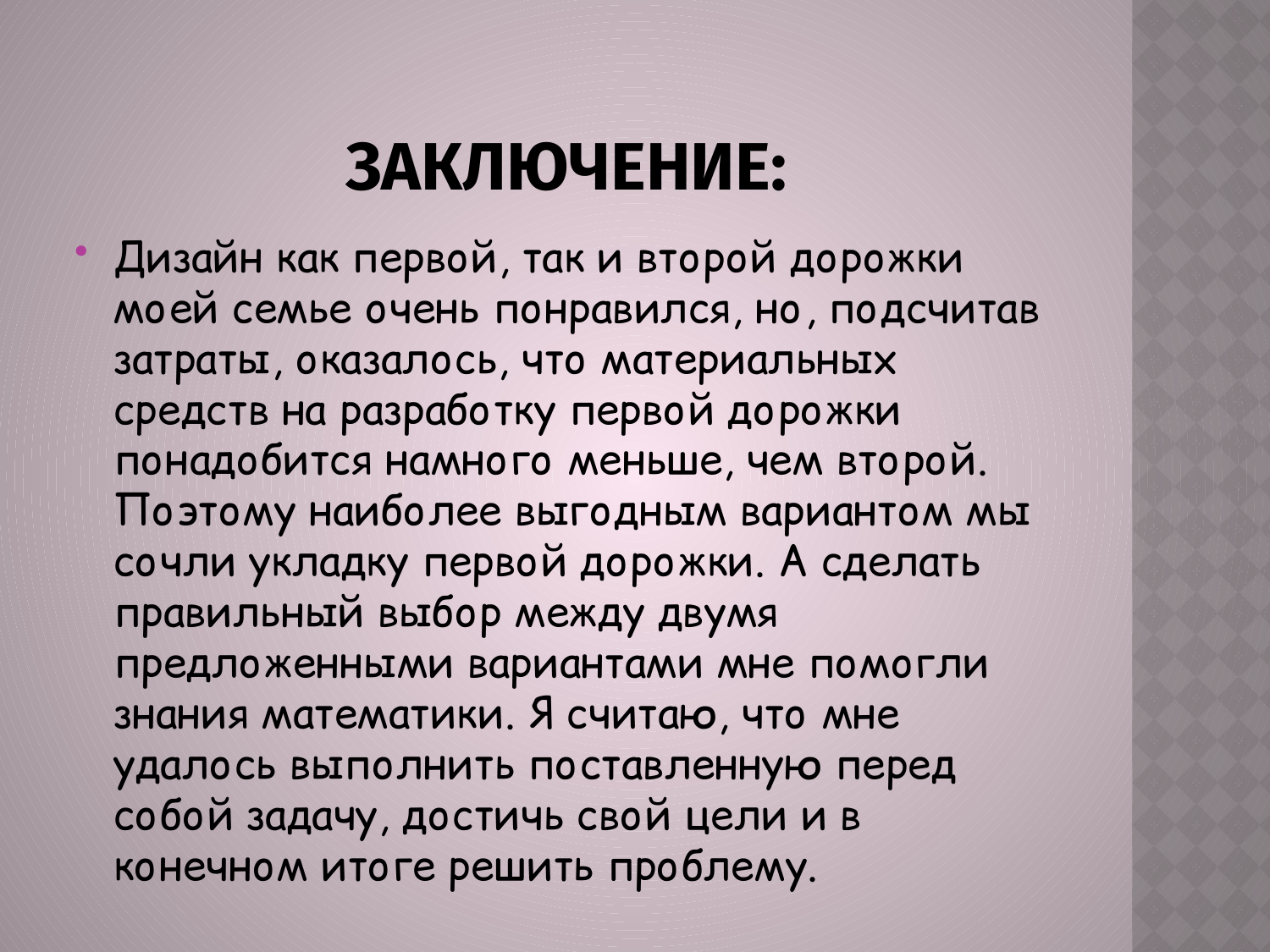

# Заключение:
Дизайн как первой, так и второй дорожки моей семье очень понравился, но, подсчитав затраты, оказалось, что материальных средств на разработку первой дорожки понадобится намного меньше, чем второй. Поэтому наиболее выгодным вариантом мы сочли укладку первой дорожки. А сделать правильный выбор между двумя предложенными вариантами мне помогли знания математики. Я считаю, что мне удалось выполнить поставленную перед собой задачу, достичь свой цели и в конечном итоге решить проблему.